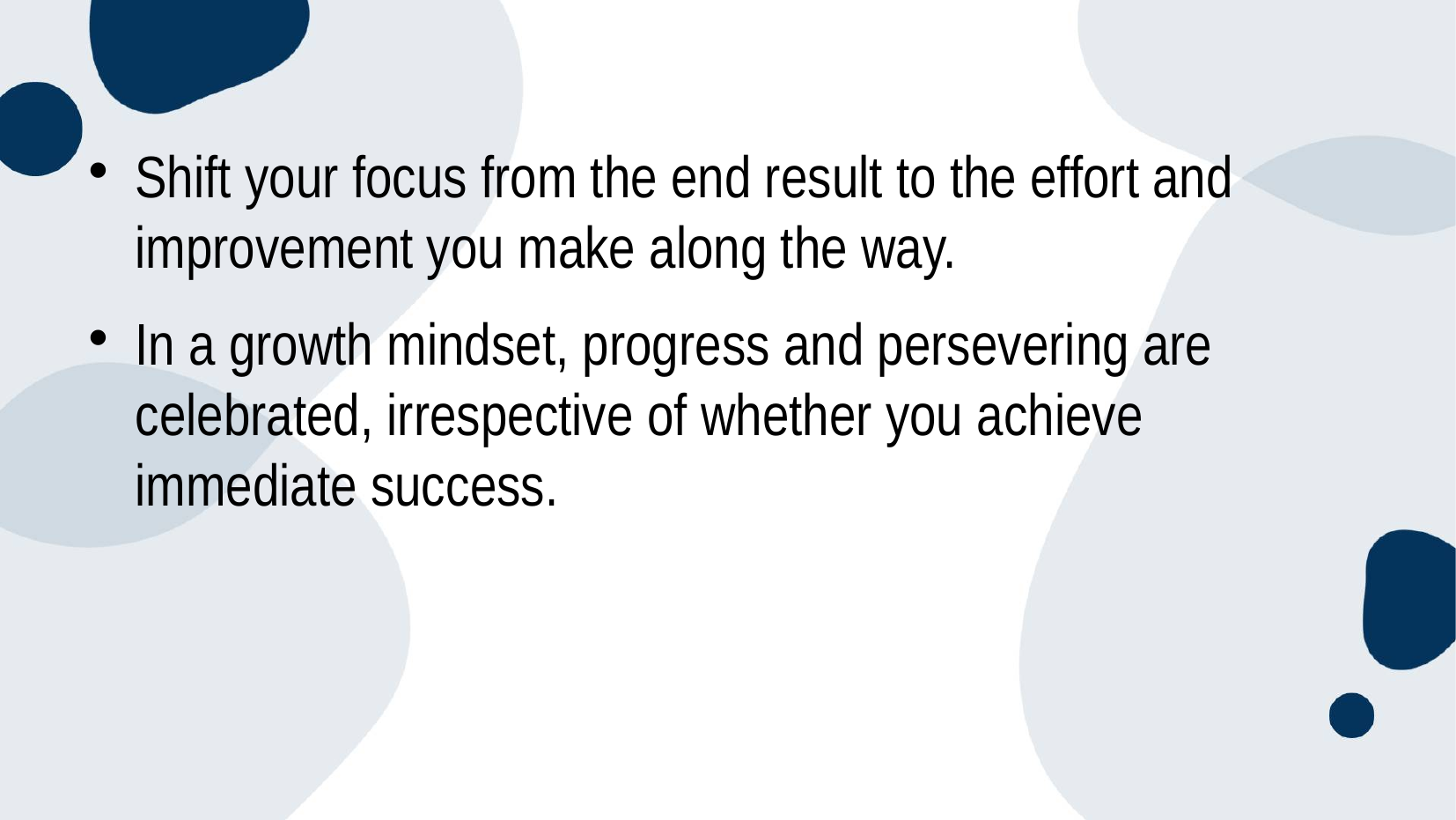

#
Shift your focus from the end result to the effort and improvement you make along the way.
In a growth mindset, progress and persevering are celebrated, irrespective of whether you achieve  immediate success.